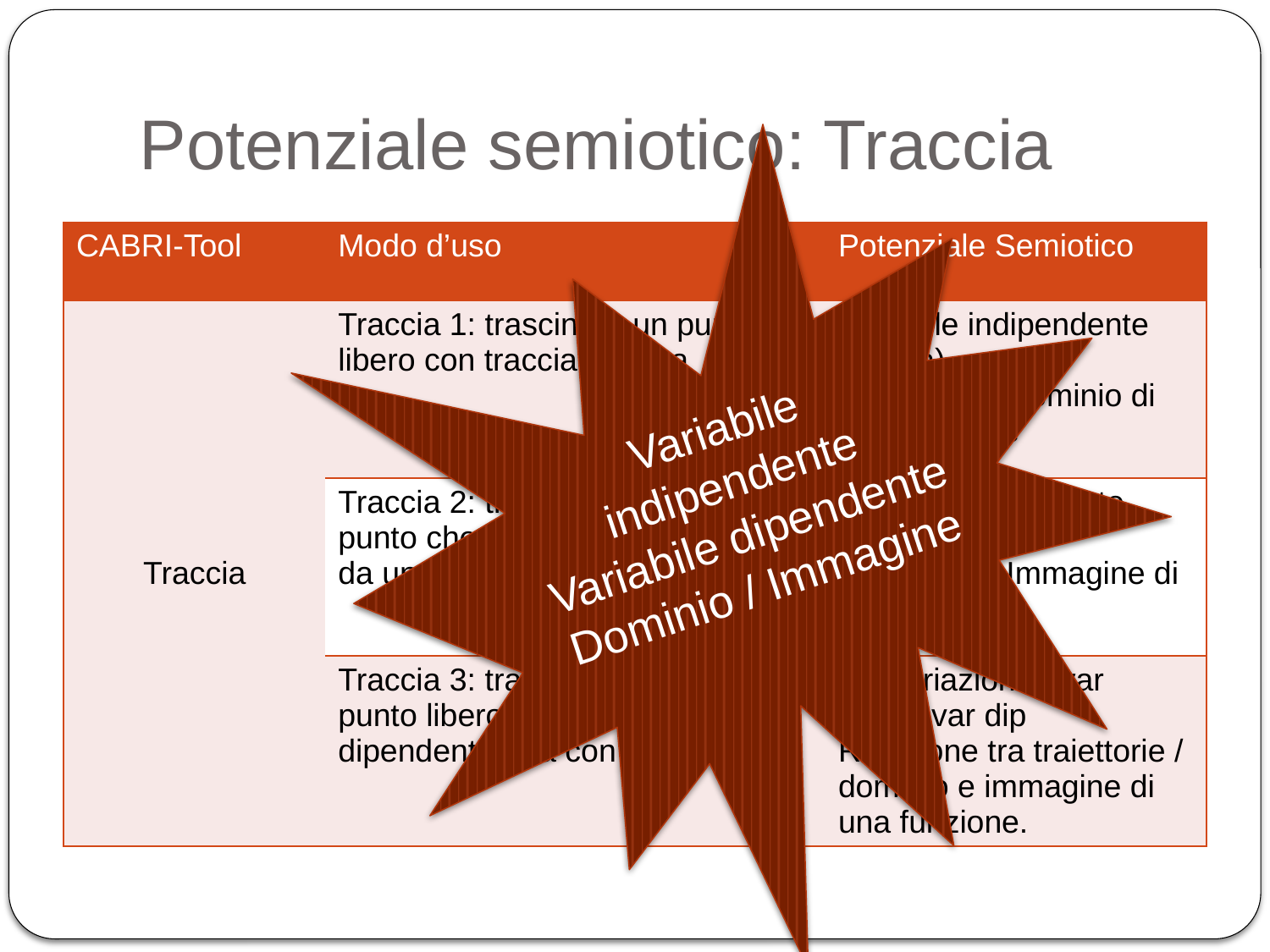

# Potenziale semiotico: Traccia
| CABRI-Tool | Modo d’uso | Potenziale Semiotico |
| --- | --- | --- |
| Traccia | Traccia 1: trascinare un punto libero con traccia attivata | Variabile indipendente (libertà) Traiettoria / Dominio di una funzione |
|  | Traccia 2: traccia attivata su un punto che si nuove in dipendenza da un altro | Variabile dipendente (vincolo) Traiettoria / Immagine di una funzione |
|  | Traccia 3: traccia attivata sia sul punto libero che sul punto dipendente, ma con colori diversi | Co-variazione : var indip / var dip Relazione tra traiettorie / dominio e immagine di una funzione. |
Variabile indipendente
Variabile dipendente
Dominio / Immagine